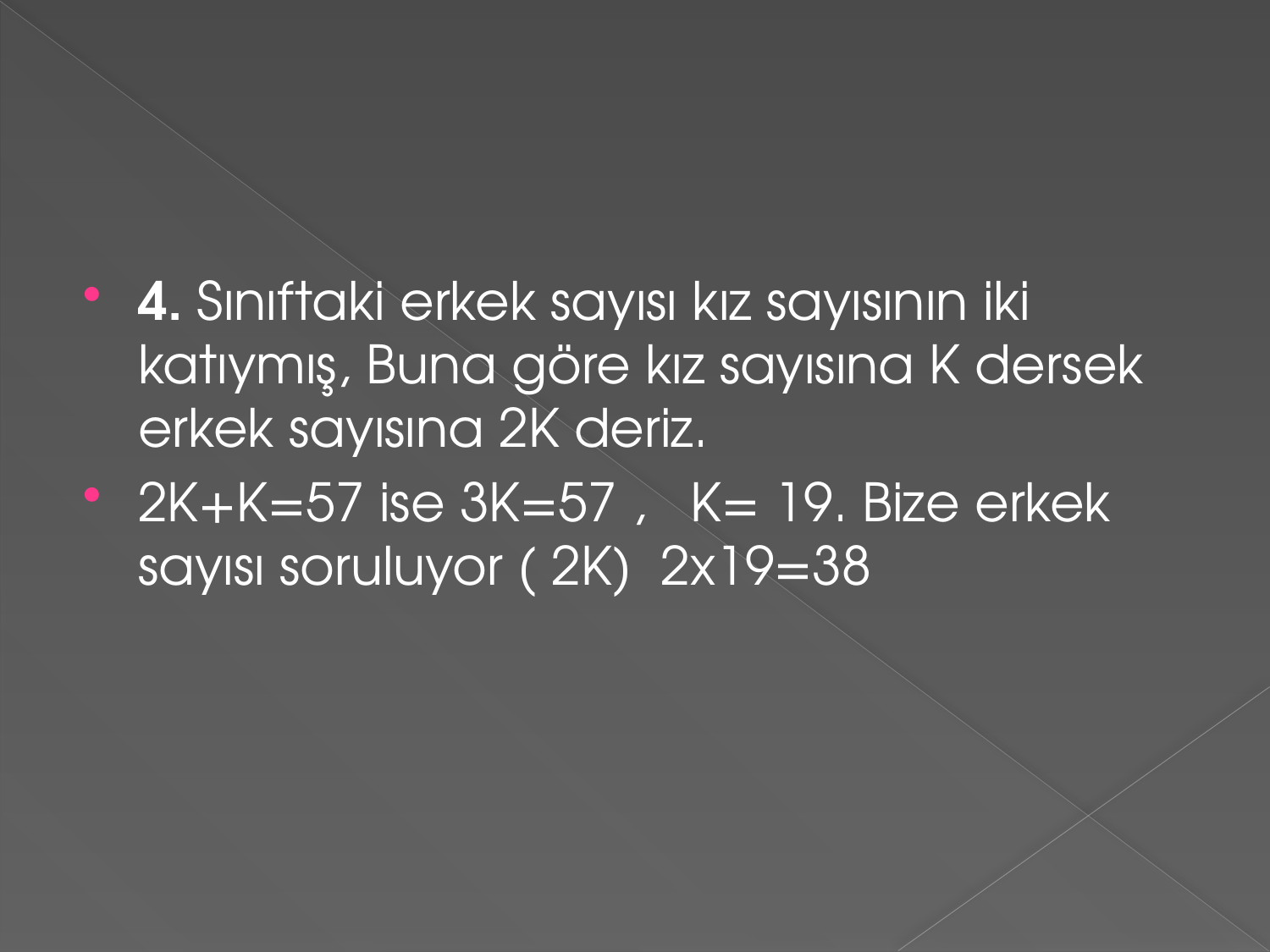

#
4. Sınıftaki erkek sayısı kız sayısının iki katıymış, Buna göre kız sayısına K dersek erkek sayısına 2K deriz.
2K+K=57 ise 3K=57 ,   K= 19. Bize erkek sayısı soruluyor ( 2K)  2x19=38